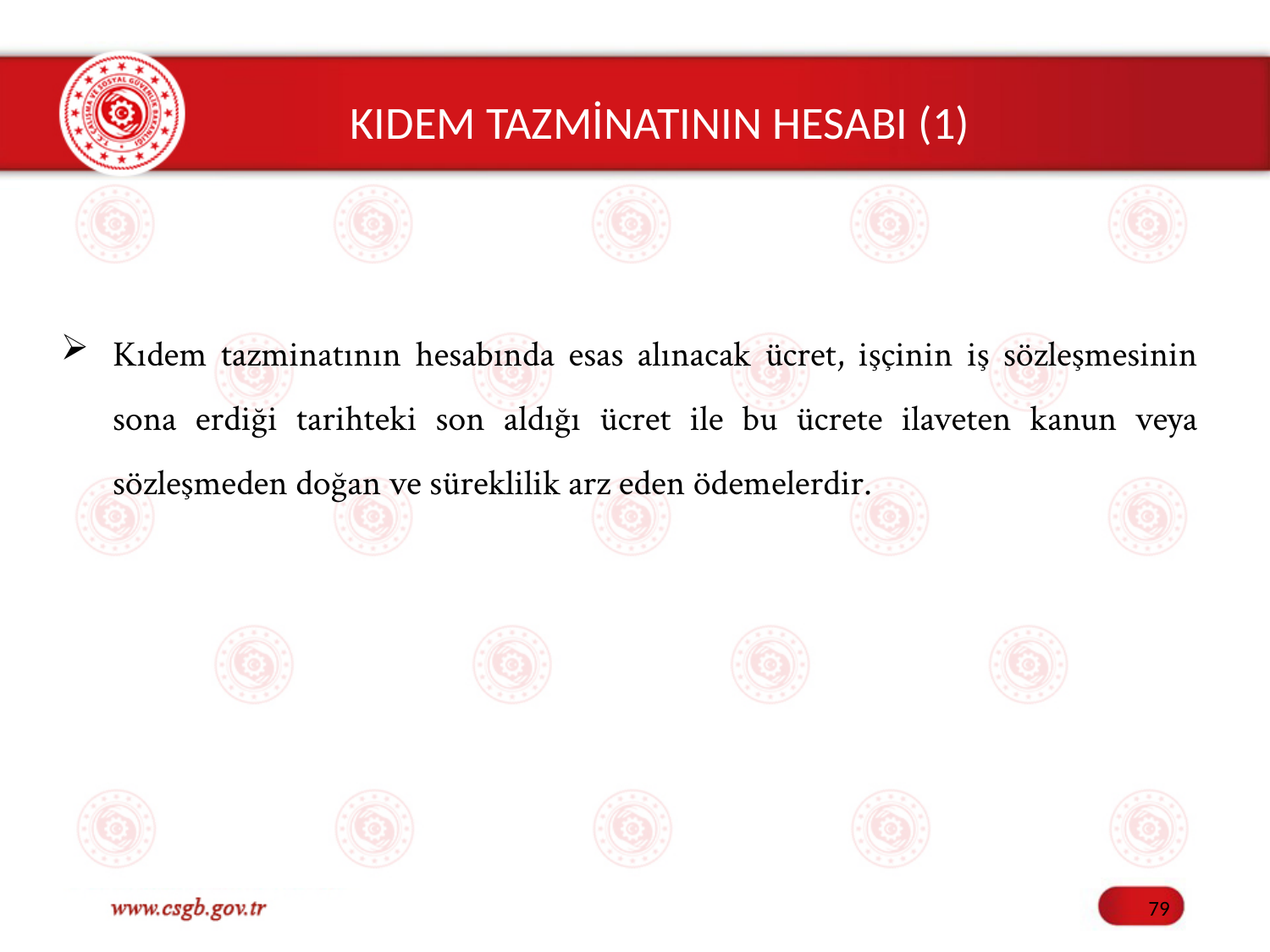

KIDEM TAZMİNATININ HESABI (1)

Kıdem tazminatının hesabında esas alınacak ücret, işçinin iş sözleşmesinin sona erdiği tarihteki son aldığı ücret ile bu ücrete ilaveten kanun veya sözleşmeden doğan ve süreklilik arz eden ödemelerdir.

79